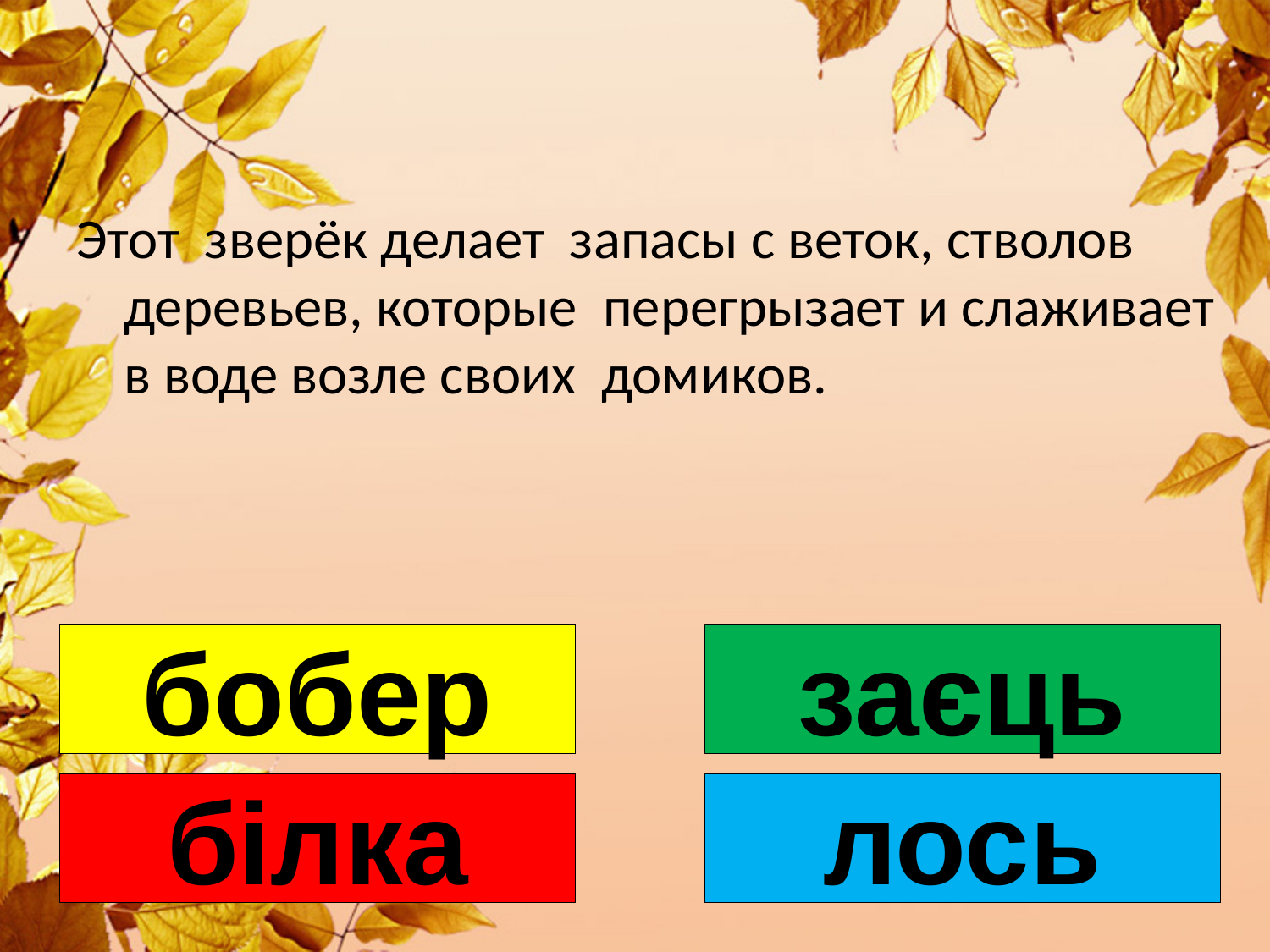

Этот  зверёк делает  запасы с веток, стволов деревьев, которые  перегрызает и слаживает в воде возле своих  домиков.
бобер
заєць
білка
лось